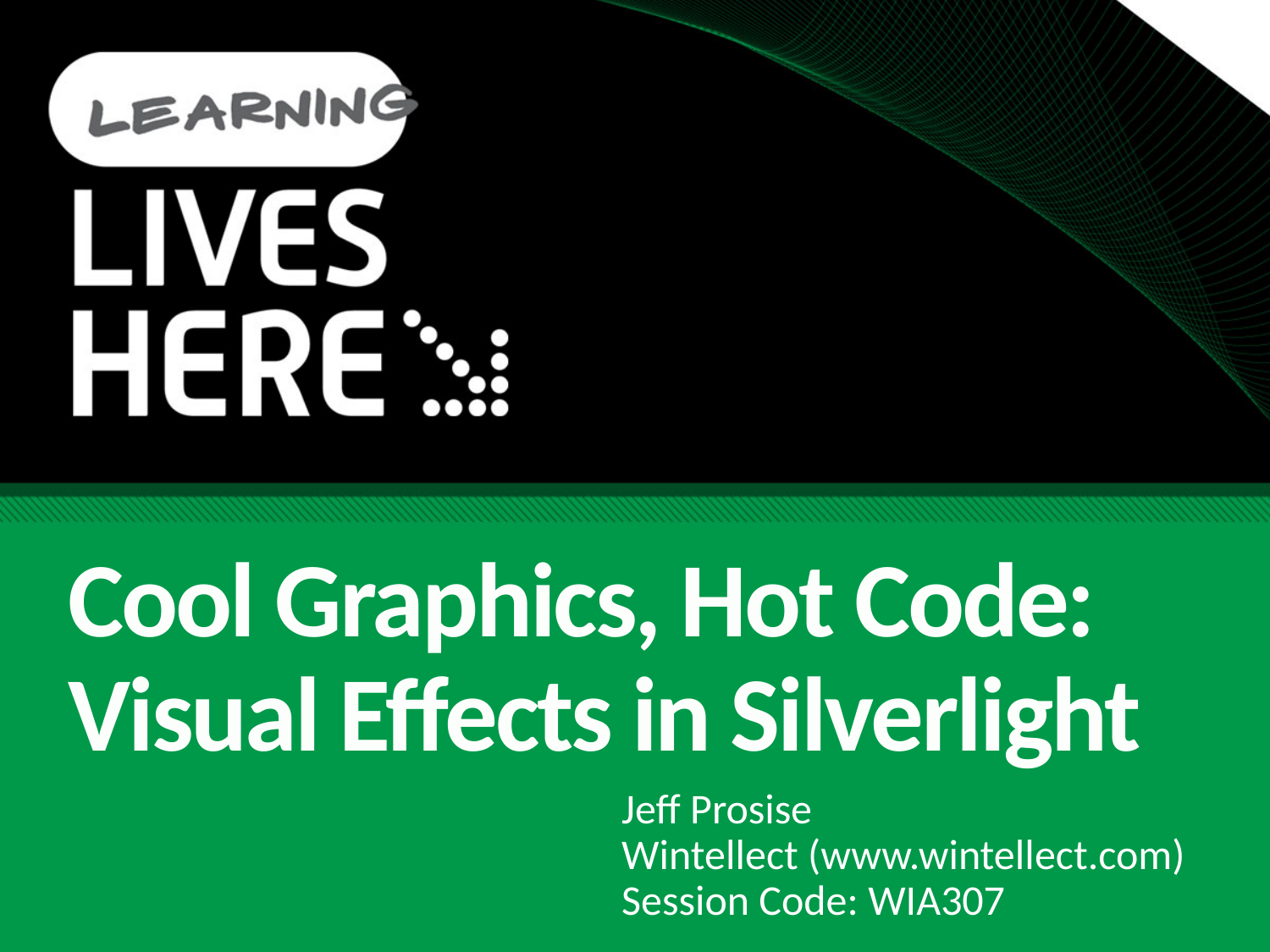

# Cool Graphics, Hot Code: Visual Effects in Silverlight
Jeff Prosise
Wintellect (www.wintellect.com)
Session Code: WIA307